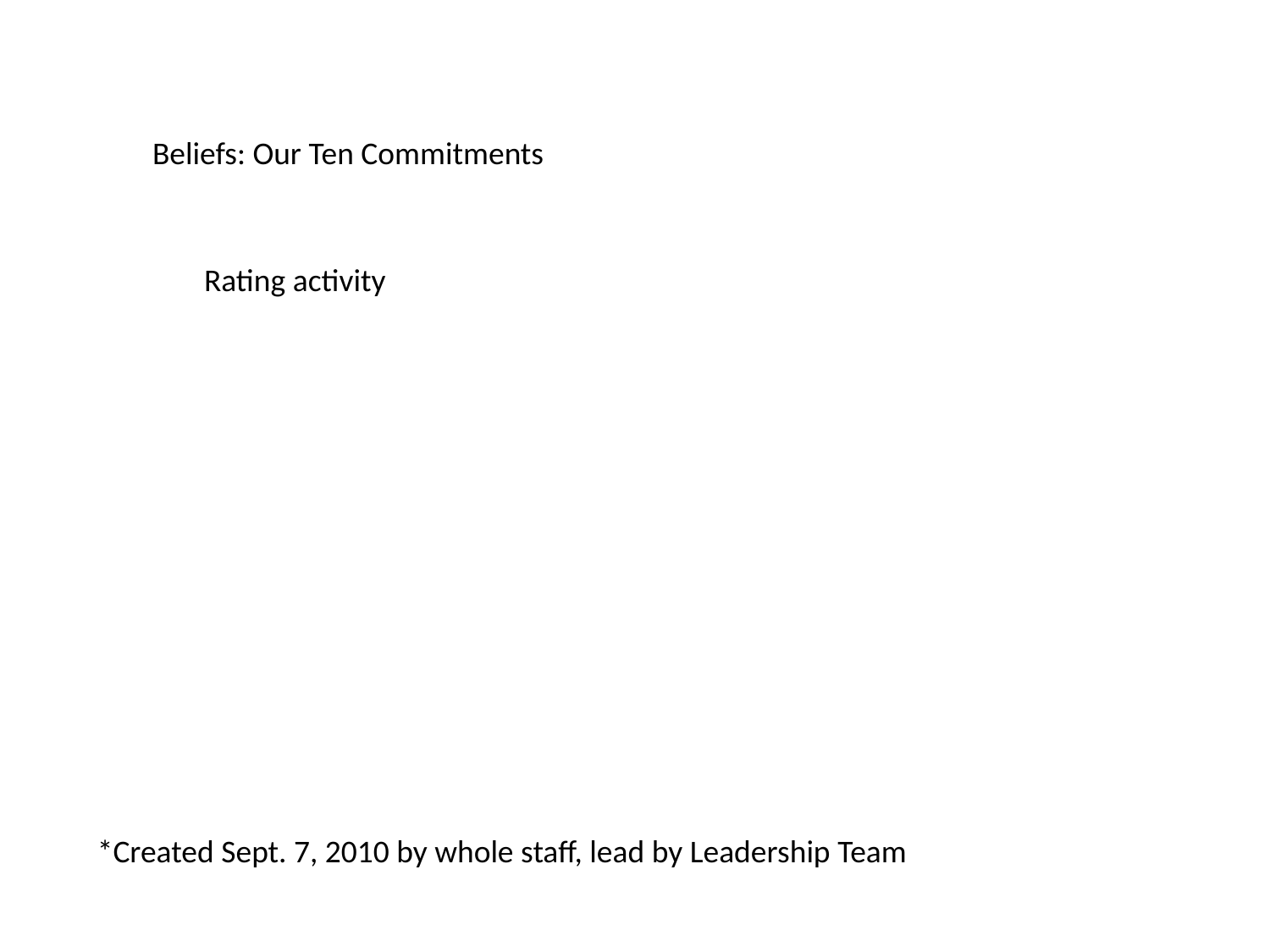

Beliefs: Our Ten Commitments
Rating activity
*Created Sept. 7, 2010 by whole staff, lead by Leadership Team